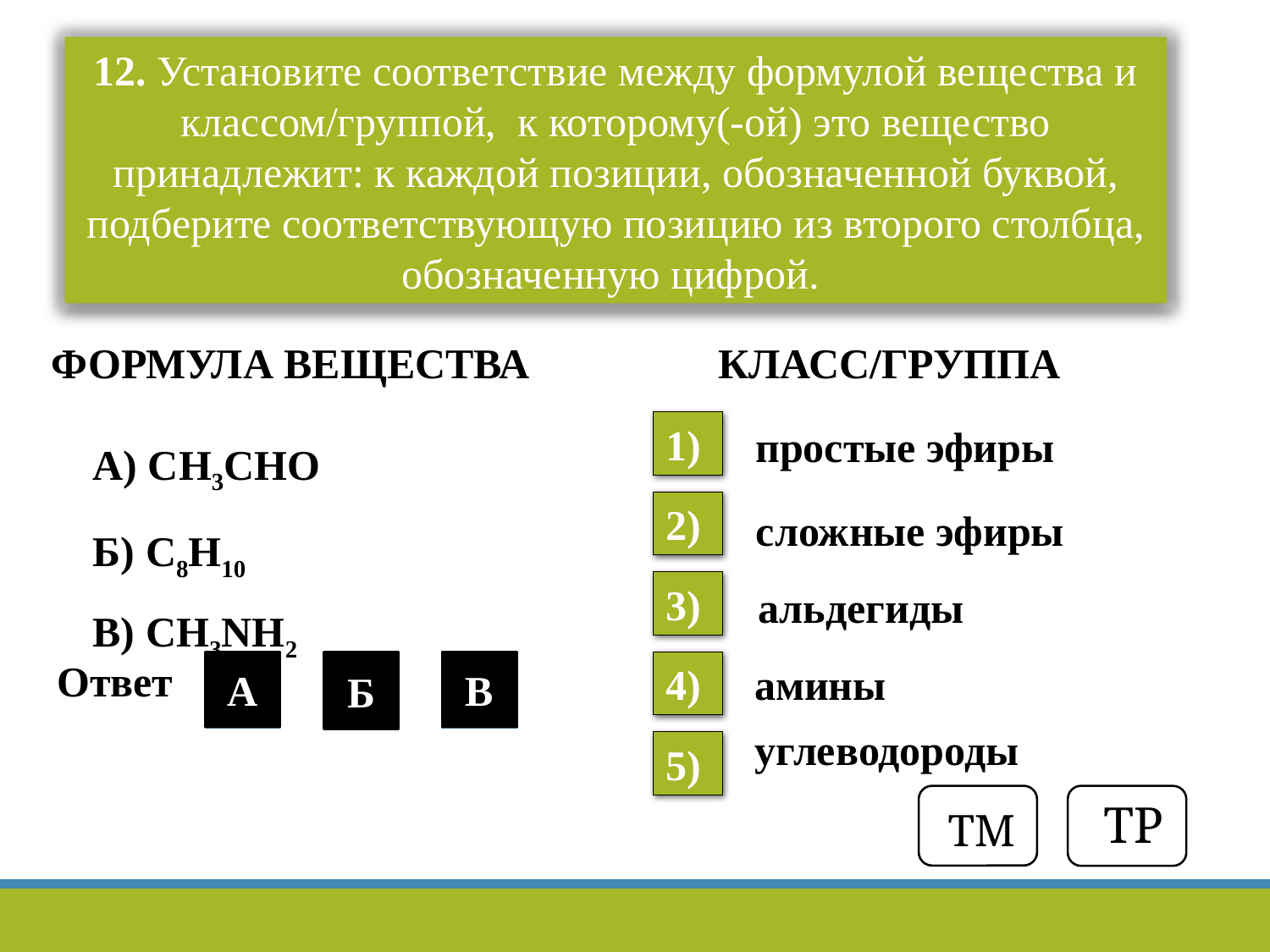

12. Установите соответствие между формулой вещества и классом/группой,  к которому(-ой) это вещество принадлежит: к каждой позиции, обозначенной буквой, подберите соответствующую позицию из второго столбца, обозначенную цифрой.
ФОРМУЛА ВЕЩЕСТВА	               КЛАСС/ГРУППА
1)
простые эфиры
А) CH3CHO

Б) C8H10
В) CH3NH2
2)
сложные эфиры
3)
альдегиды
   Ответ
4)
А
Б
В
амины
3
5
4
углеводороды
5)
ТМ
ТР